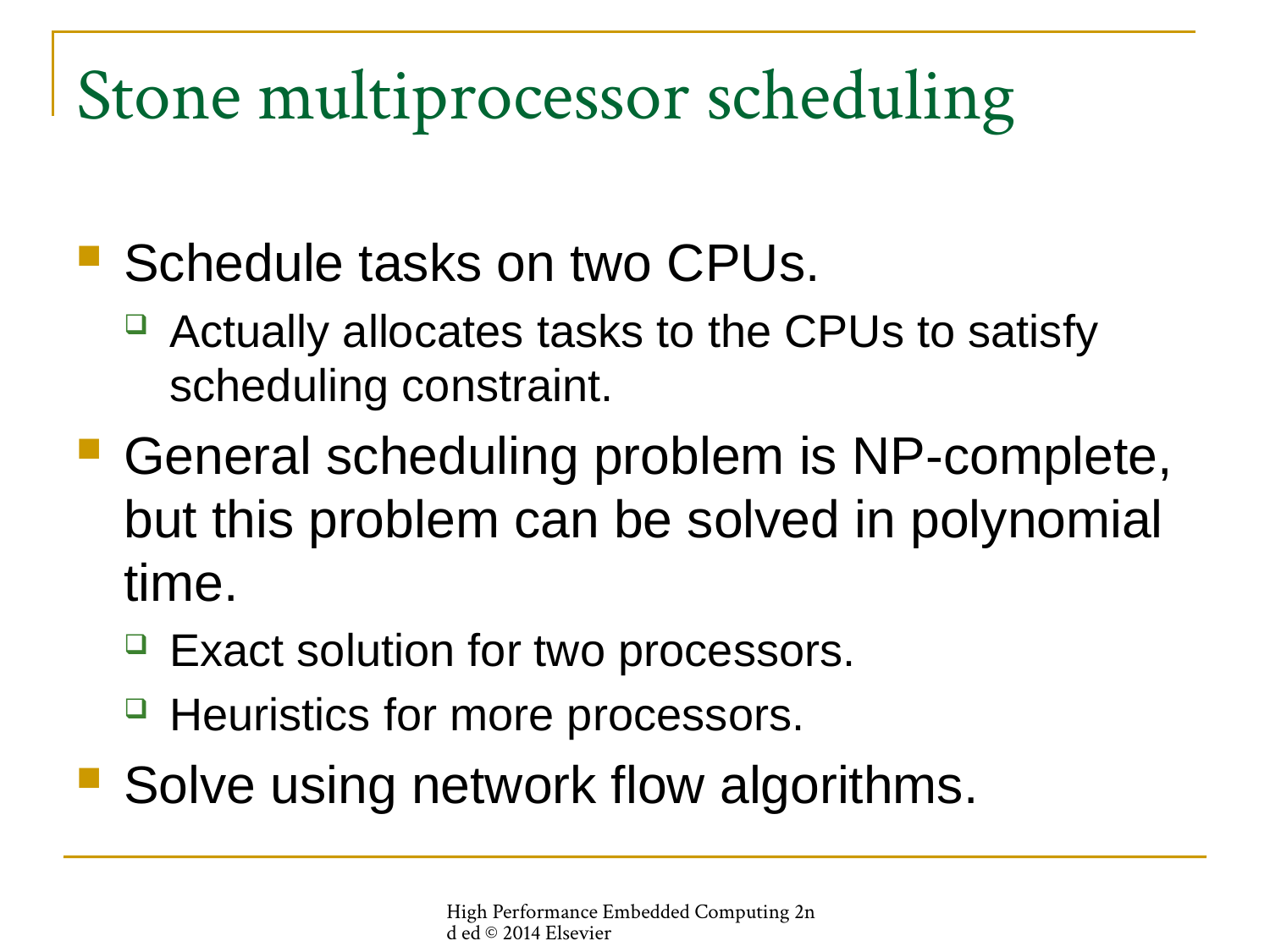

# Stone multiprocessor scheduling
Schedule tasks on two CPUs.
Actually allocates tasks to the CPUs to satisfy scheduling constraint.
General scheduling problem is NP-complete, but this problem can be solved in polynomial time.
Exact solution for two processors.
Heuristics for more processors.
Solve using network flow algorithms.
High Performance Embedded Computing 2nd ed © 2014 Elsevier